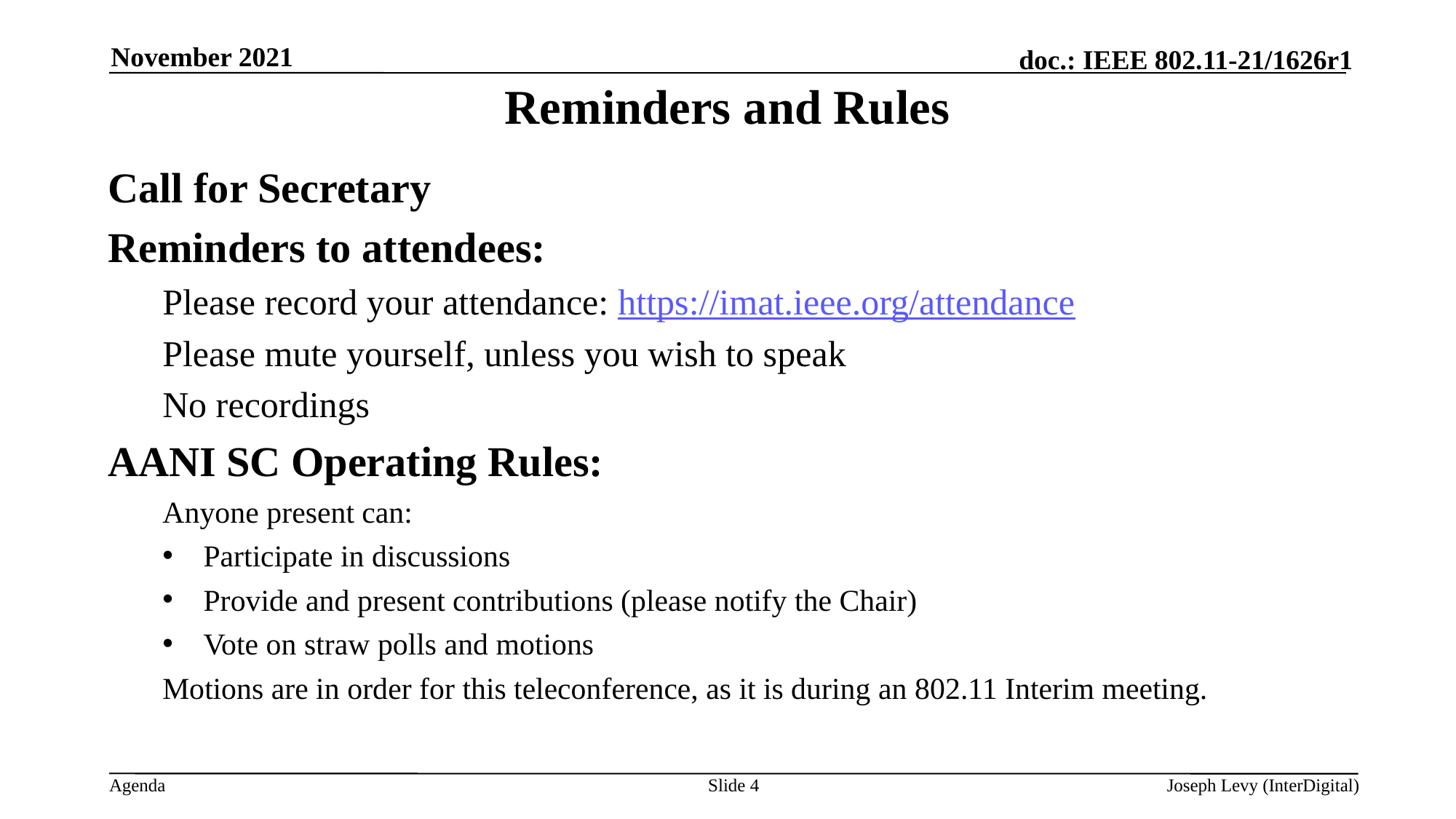

November 2021
# Reminders and Rules
Call for Secretary
Reminders to attendees:
Please record your attendance: https://imat.ieee.org/attendance
Please mute yourself, unless you wish to speak
No recordings
AANI SC Operating Rules:
Anyone present can:
Participate in discussions
Provide and present contributions (please notify the Chair)
Vote on straw polls and motions
Motions are in order for this teleconference, as it is during an 802.11 Interim meeting.
Slide 4
Joseph Levy (InterDigital)